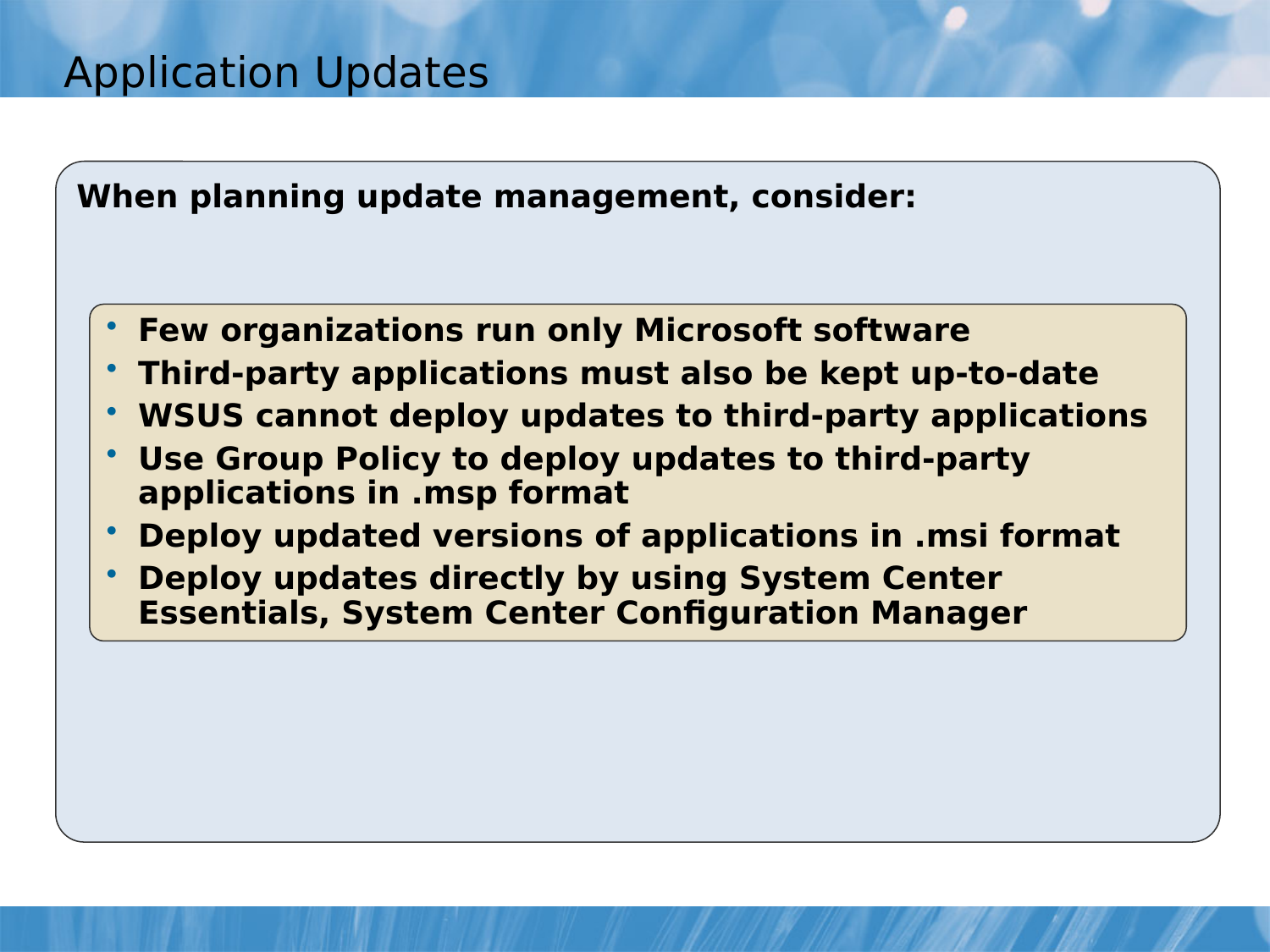

# Application Updates
When planning update management, consider:
Few organizations run only Microsoft software
Third-party applications must also be kept up-to-date
WSUS cannot deploy updates to third-party applications
Use Group Policy to deploy updates to third-party applications in .msp format
Deploy updated versions of applications in .msi format
Deploy updates directly by using System Center Essentials, System Center Configuration Manager